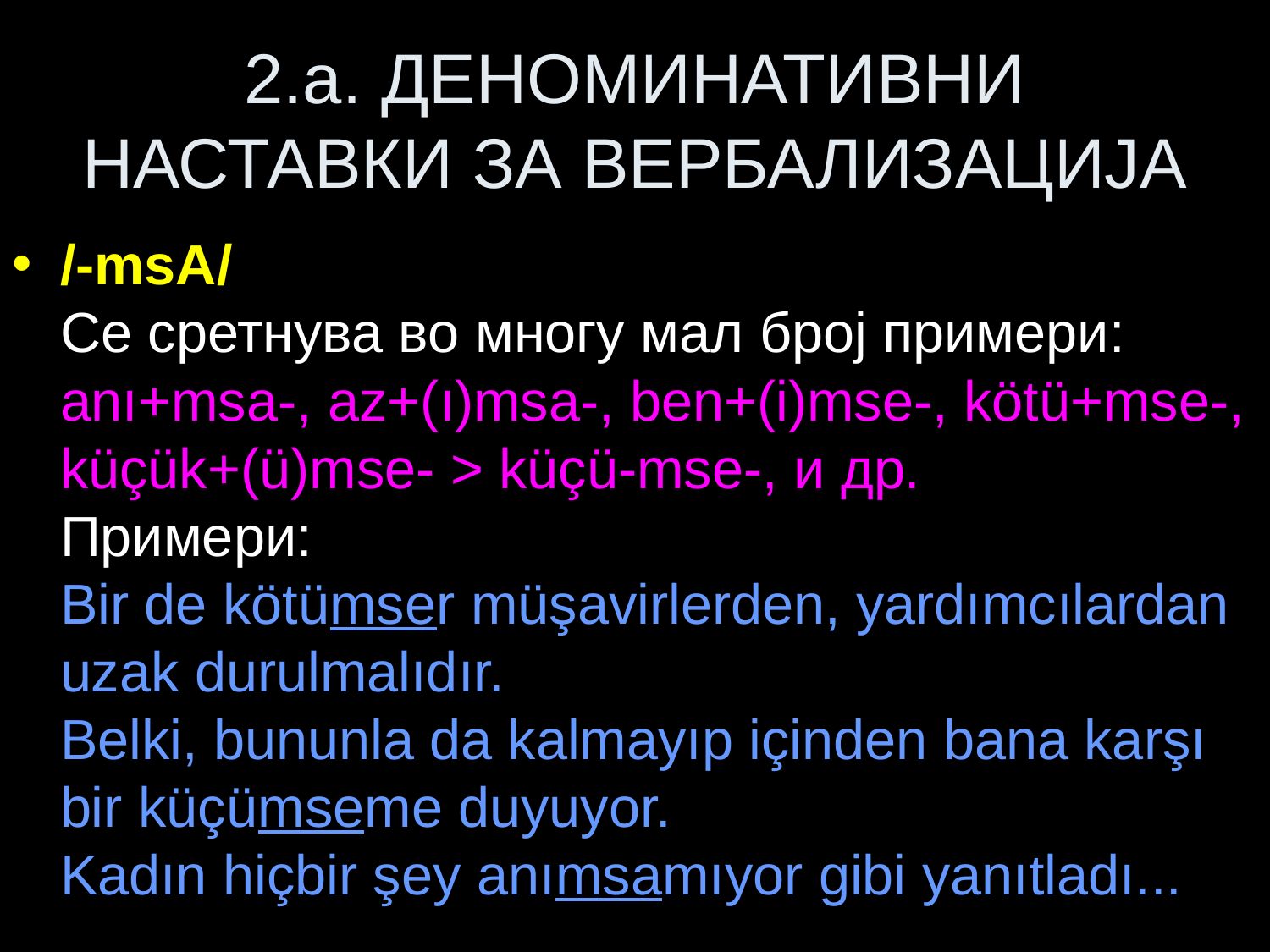

# 2.a. ДЕНОМИНАТИВНИ НАСТАВКИ ЗА ВЕРБАЛИЗАЦИЈА
/-msA/
Се сретнува во многу мал број примери:
anı+msa-, az+(ı)msa-, ben+(i)mse-, kötü+mse-, küçük+(ü)mse- > küçü-mse-, и др.
Примери:
Bir de kötümser müşavirlerden, yardımcılardan uzak durulmalıdır.
Belki, bununla da kalmayıp içinden bana karşı bir küçümseme duyuyor.
Kadın hiçbir şey anımsamıyor gibi yanıtladı...